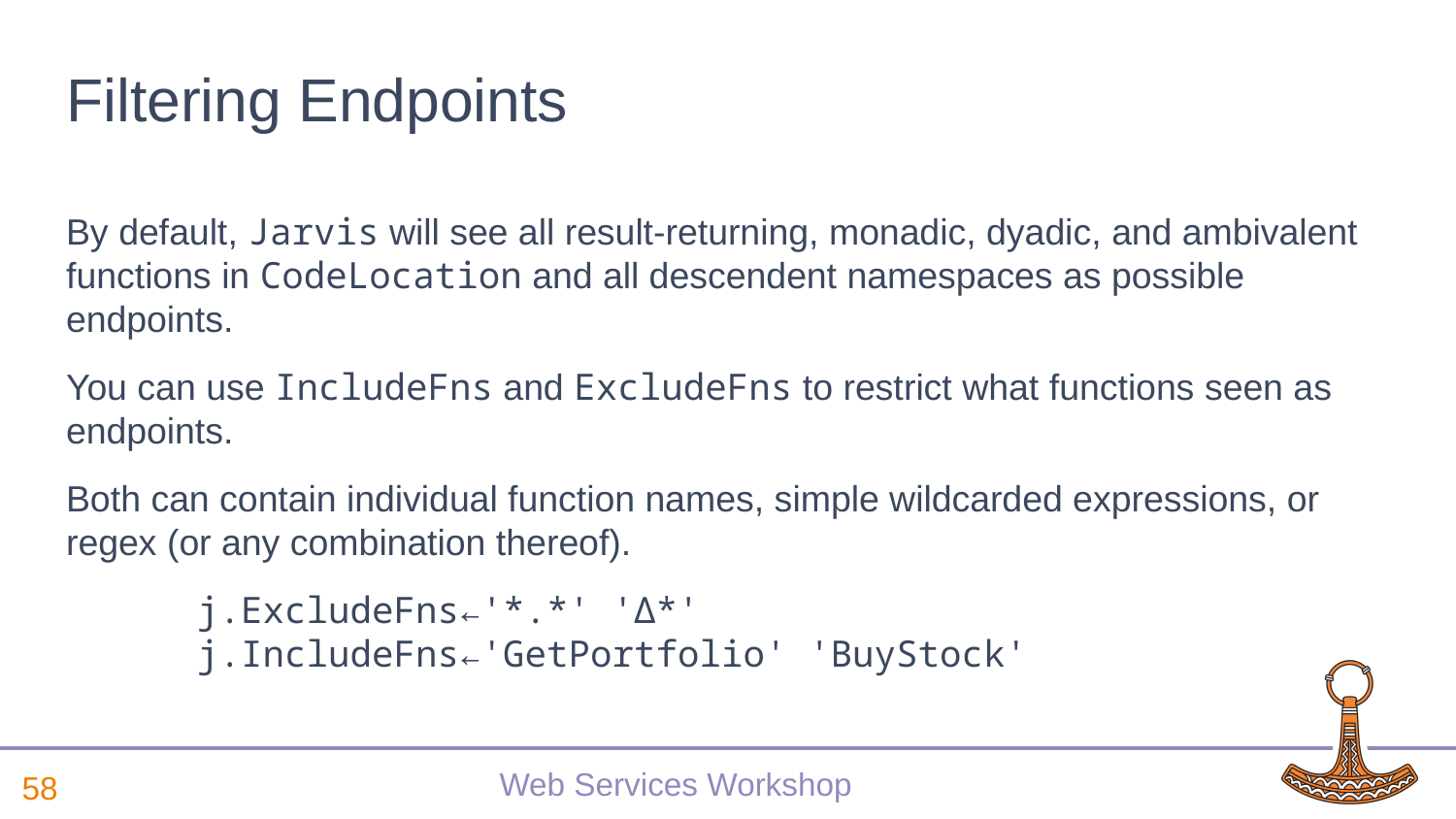

# Filtering Endpoints
By default, Jarvis will see all result-returning, monadic, dyadic, and ambivalent functions in CodeLocation and all descendent namespaces as possible endpoints.
You can use IncludeFns and ExcludeFns to restrict what functions seen as endpoints.
Both can contain individual function names, simple wildcarded expressions, or regex (or any combination thereof).
      j.ExcludeFns←'*.*' '∆*'
      j.IncludeFns←'GetPortfolio' 'BuyStock'